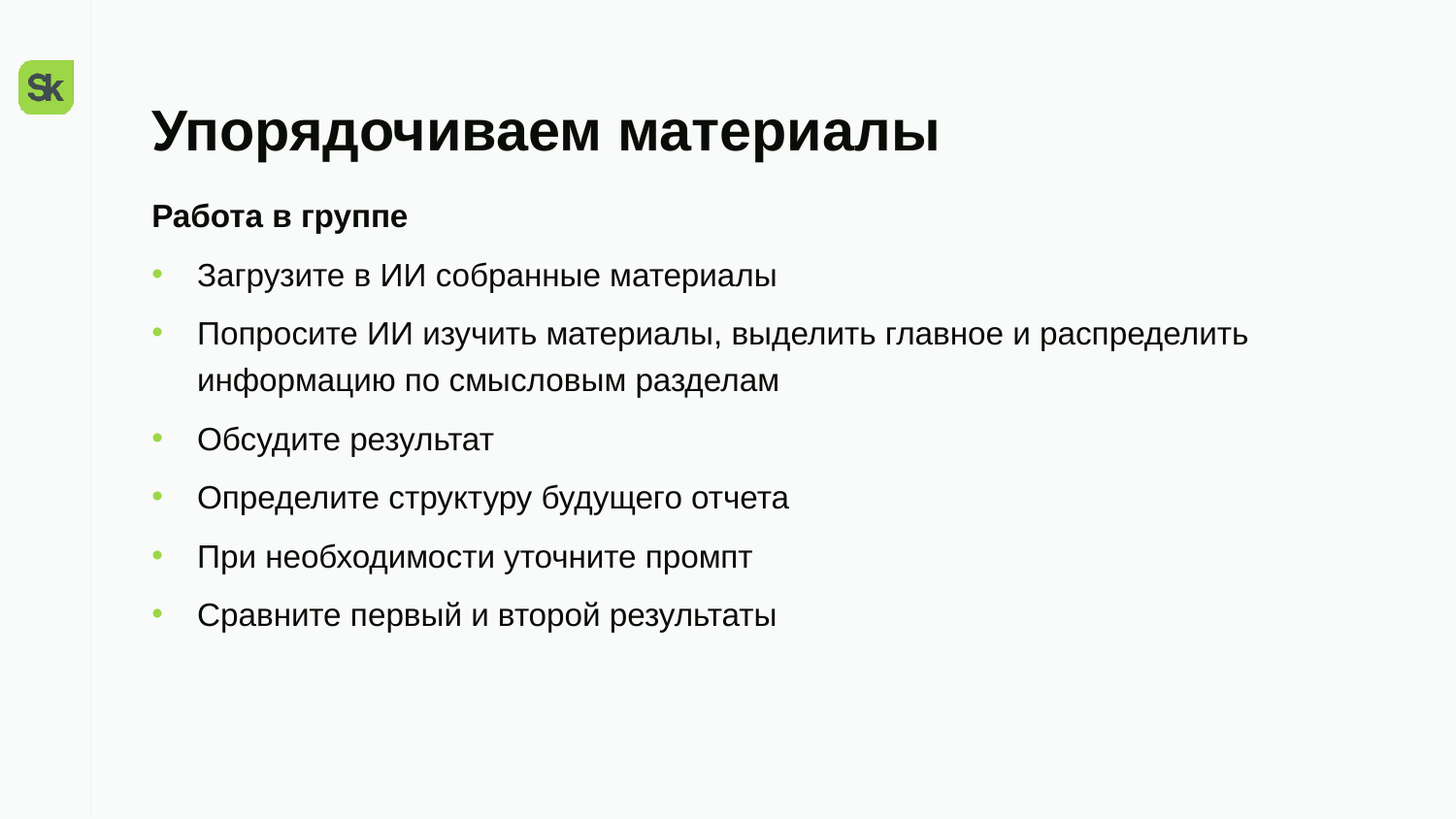

# Упорядочиваем материалы
Работа в группе
Загрузите в ИИ собранные материалы
Попросите ИИ изучить материалы, выделить главное и распределить информацию по смысловым разделам
Обсудите результат
Определите структуру будущего отчета
При необходимости уточните промпт
Сравните первый и второй результаты